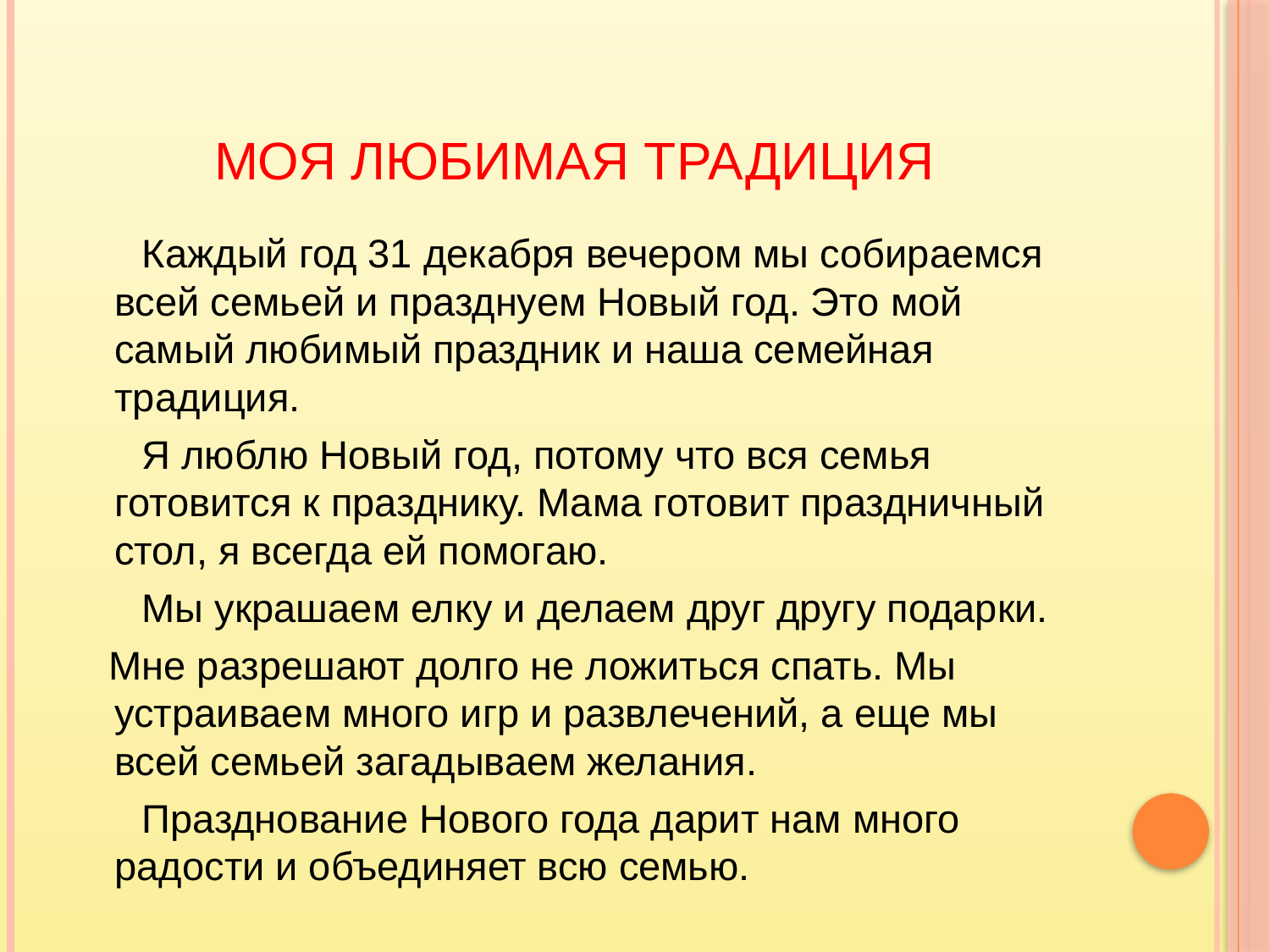

# Моя любимая традиция
      Каждый год 31 декабря вечером мы собираемся всей семьей и празднуем Новый год. Это мой самый любимый праздник и наша семейная традиция.
      Я люблю Новый год, потому что вся семья готовится к празднику. Мама готовит праздничный стол, я всегда ей помогаю.
      Мы украшаем елку и делаем друг другу подарки.
   Мне разрешают долго не ложиться спать. Мы устраиваем много игр и развлечений, а еще мы всей семьей загадываем желания.
      Празднование Нового года дарит нам много радости и объединяет всю семью.